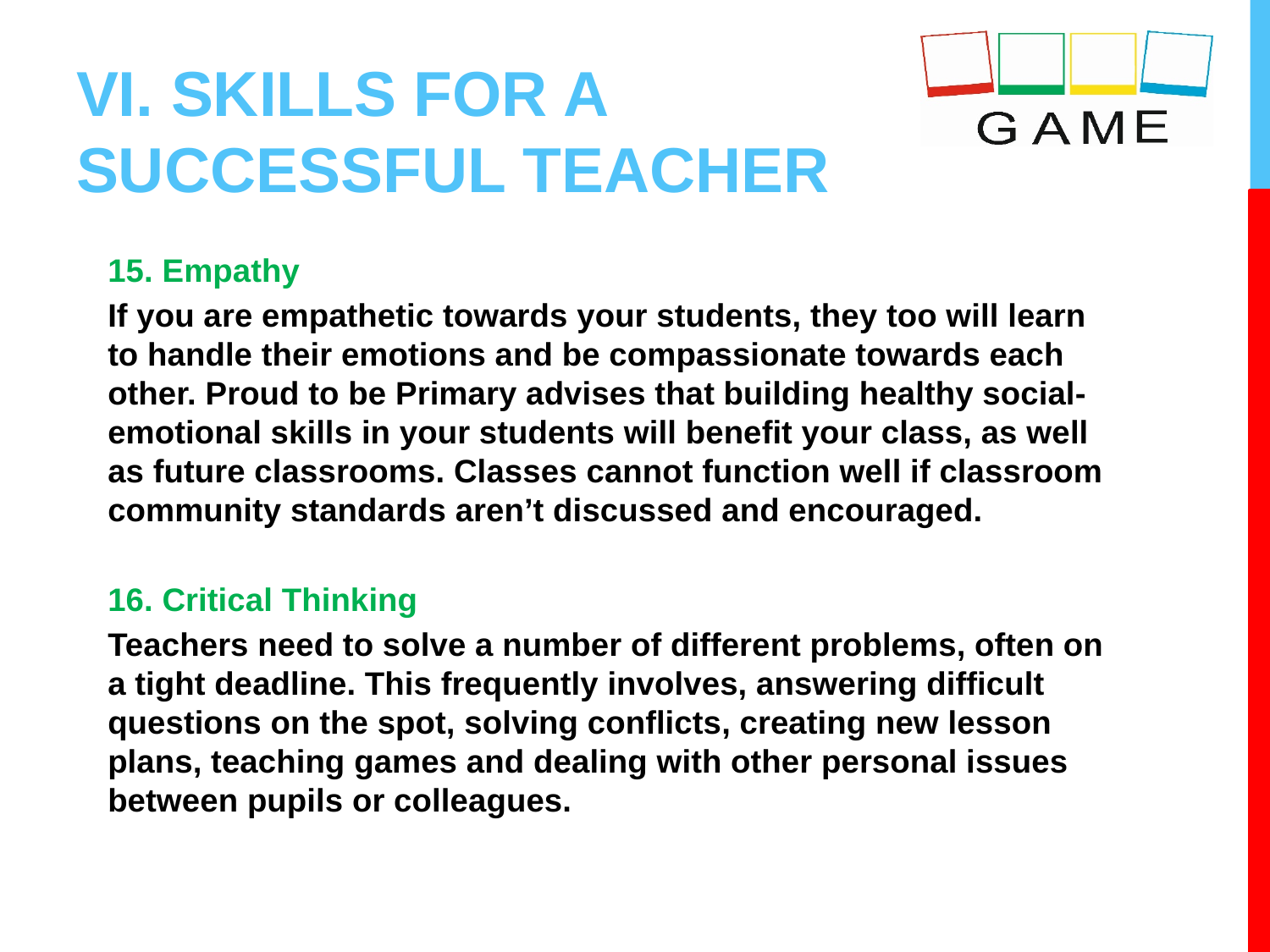

# VI. SKILLS FOR A SUCCESSFUL TEACHER
15. Empathy
If you are empathetic towards your students, they too will learn to handle their emotions and be compassionate towards each other. Proud to be Primary advises that building healthy social-emotional skills in your students will benefit your class, as well as future classrooms. Classes cannot function well if classroom community standards aren’t discussed and encouraged.

16. Critical Thinking
Teachers need to solve a number of different problems, often on a tight deadline. This frequently involves, answering difficult questions on the spot, solving conflicts, creating new lesson plans, teaching games and dealing with other personal issues between pupils or colleagues.